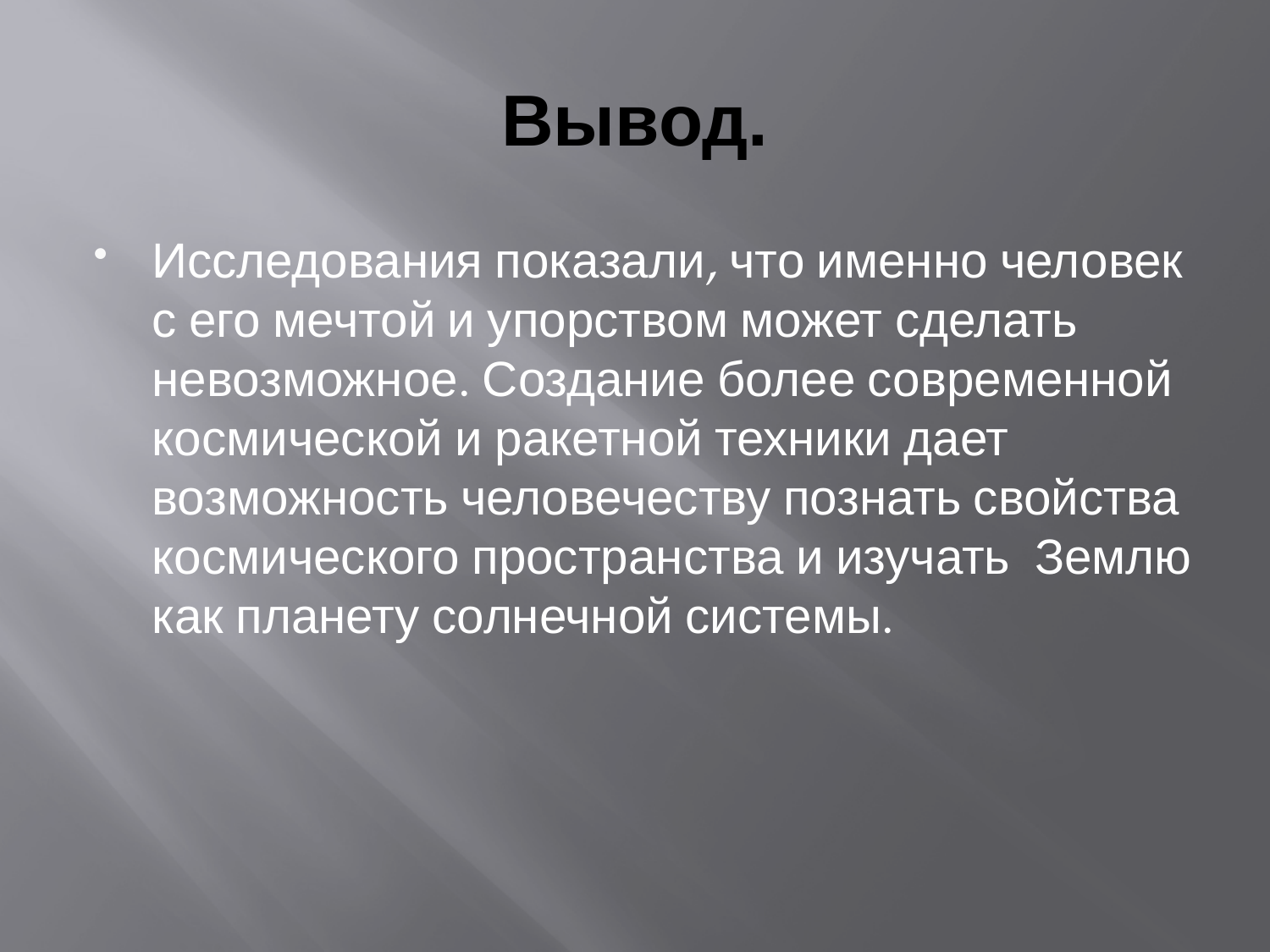

# Вывод.
Исследования показали, что именно человек с его мечтой и упорством может сделать невозможное. Создание более современной космической и ракетной техники дает возможность человечеству познать свойства космического пространства и изучать  Землю как планету солнечной системы.